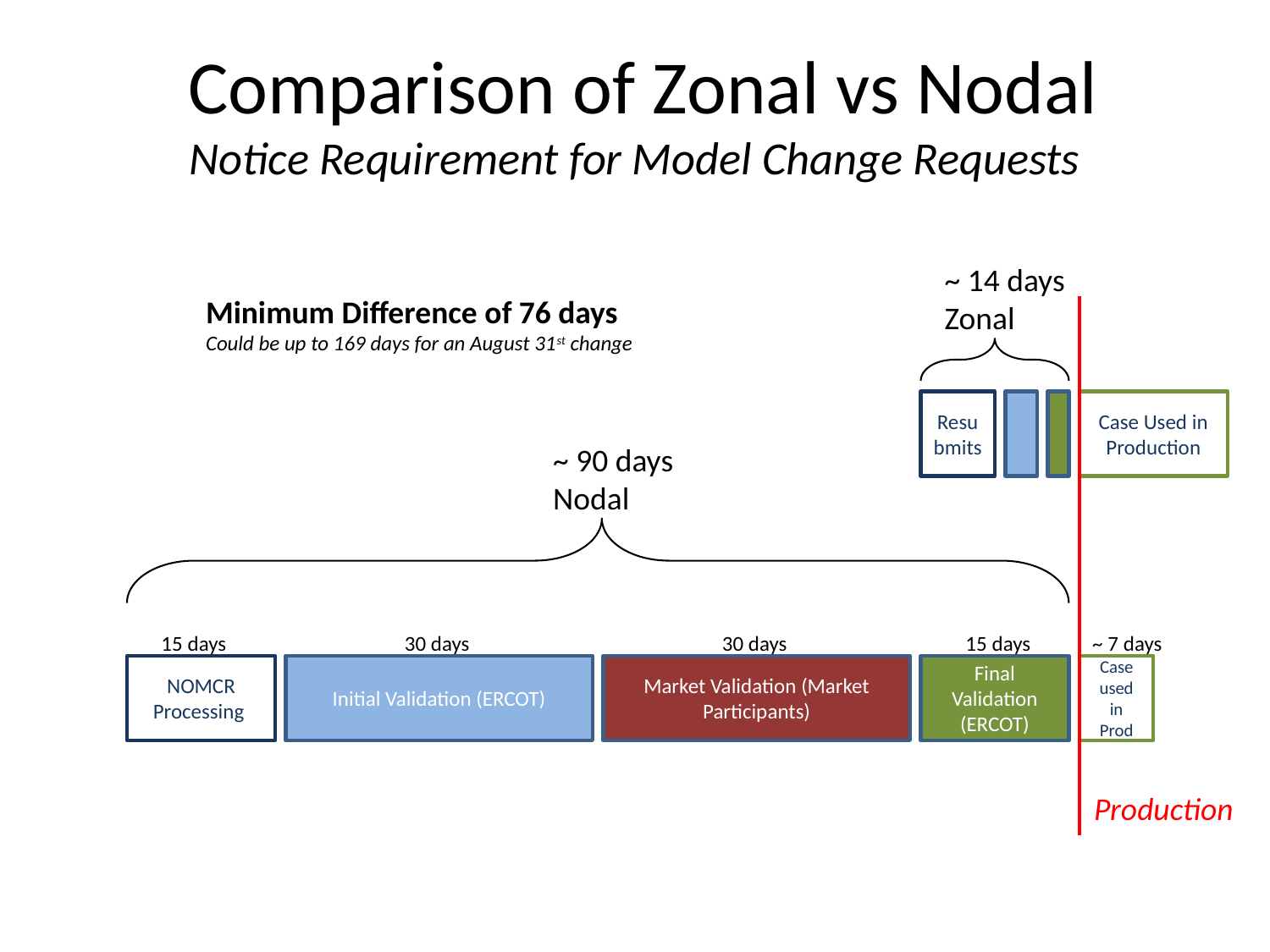

# Comparison of Zonal vs Nodal Notice Requirement for Model Change Requests

~ 14 days
Zonal
Minimum Difference of 76 days
Could be up to 169 days for an August 31st change

Resubmits

Case Used in Production
~ 90 days
Nodal
15 days
30 days
30 days
15 days
~ 7 days
NOMCR Processing
Initial Validation (ERCOT)
Market Validation (Market Participants)
Final Validation (ERCOT)
Case used in Prod
Production